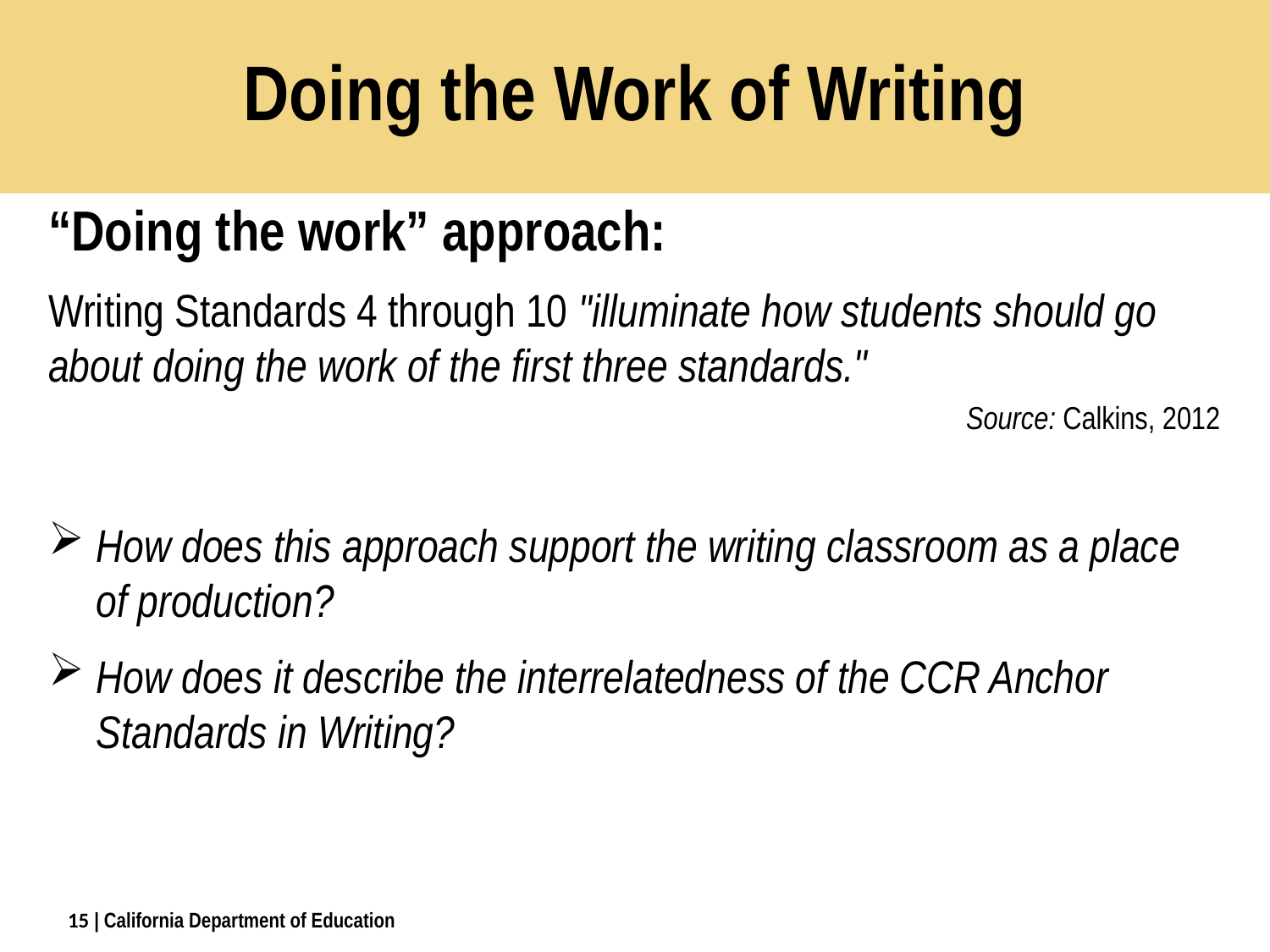

# Doing the Work of Writing
“Doing the work” approach:
Writing Standards 4 through 10 "illuminate how students should go about doing the work of the first three standards."
Source: Calkins, 2012

How does this approach support the writing classroom as a place of production?
How does it describe the interrelatedness of the CCR Anchor Standards in Writing?

15
| California Department of Education